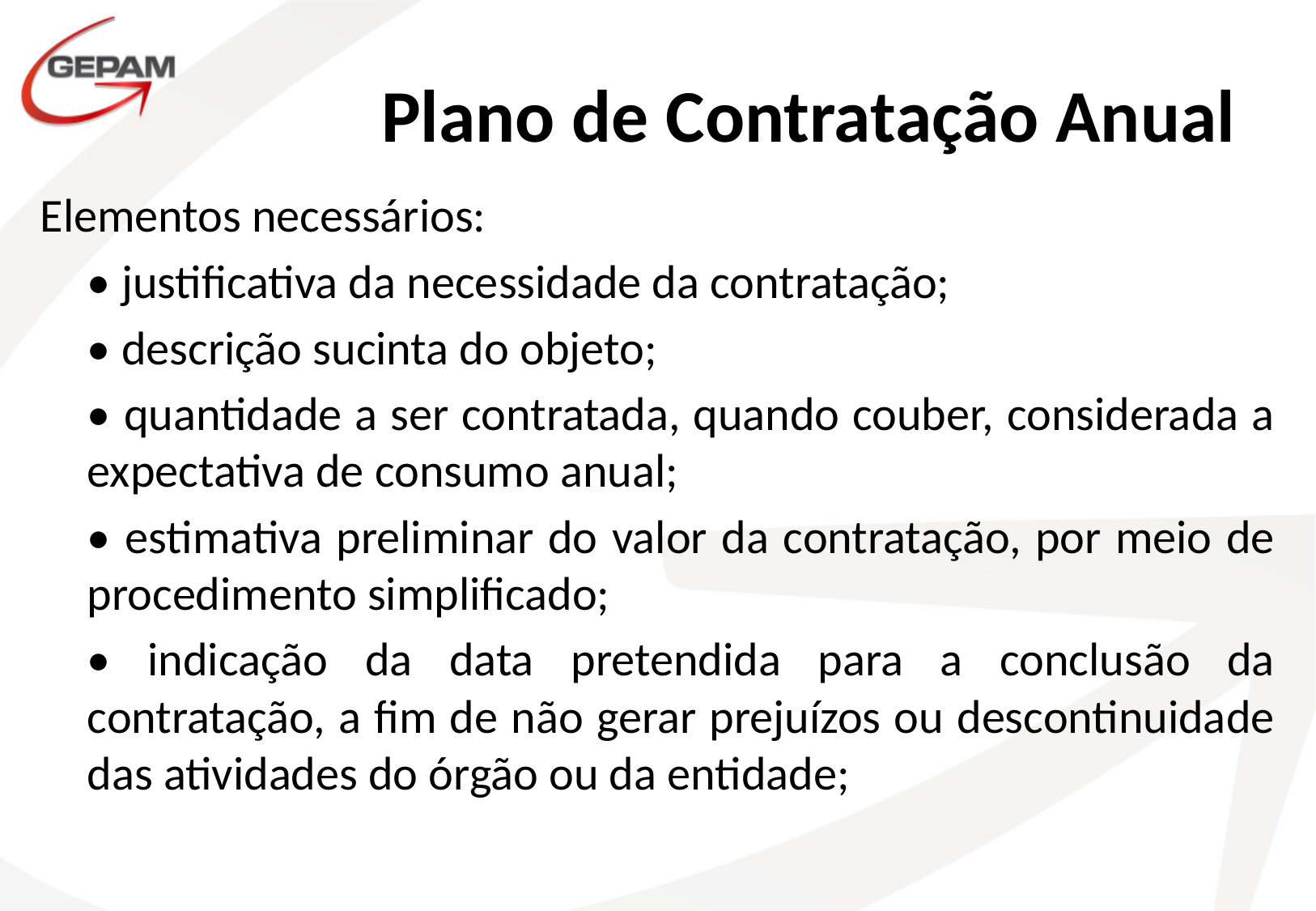

# Plano de Contratação Anual
Elementos necessários:
• justificativa da necessidade da contratação;
• descrição sucinta do objeto;
• quantidade a ser contratada, quando couber, considerada a expectativa de consumo anual;
• estimativa preliminar do valor da contratação, por meio de procedimento simplificado;
• indicação da data pretendida para a conclusão da contratação, a fim de não gerar prejuízos ou descontinuidade das atividades do órgão ou da entidade;